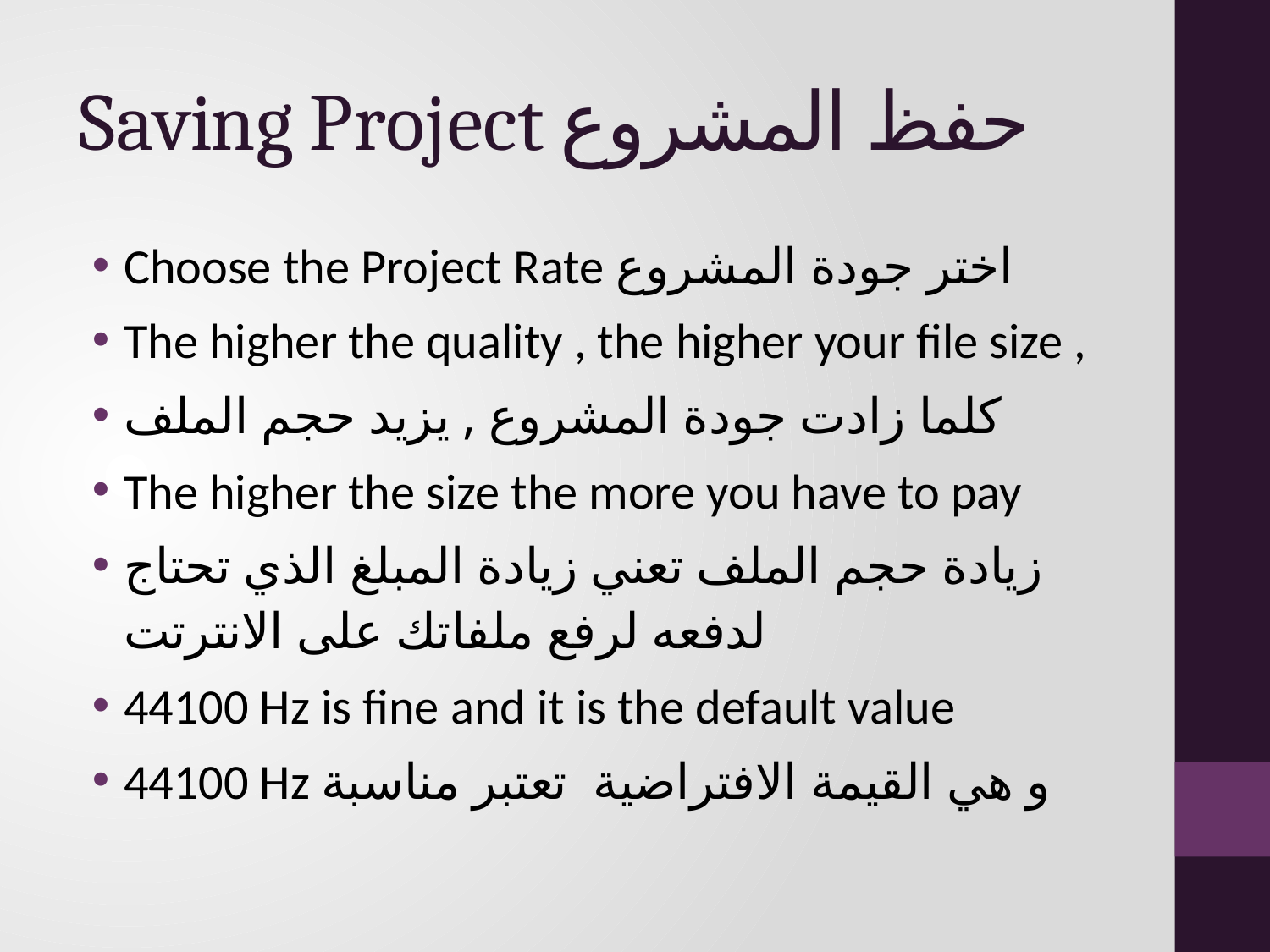

# Saving Project حفظ المشروع
Choose the Project Rate اختر جودة المشروع
The higher the quality , the higher your file size ,
كلما زادت جودة المشروع , يزيد حجم الملف
The higher the size the more you have to pay
زيادة حجم الملف تعني زيادة المبلغ الذي تحتاج لدفعه لرفع ملفاتك على الانترتت
44100 Hz is fine and it is the default value
44100 Hz و هي القيمة الافتراضية  تعتبر مناسبة